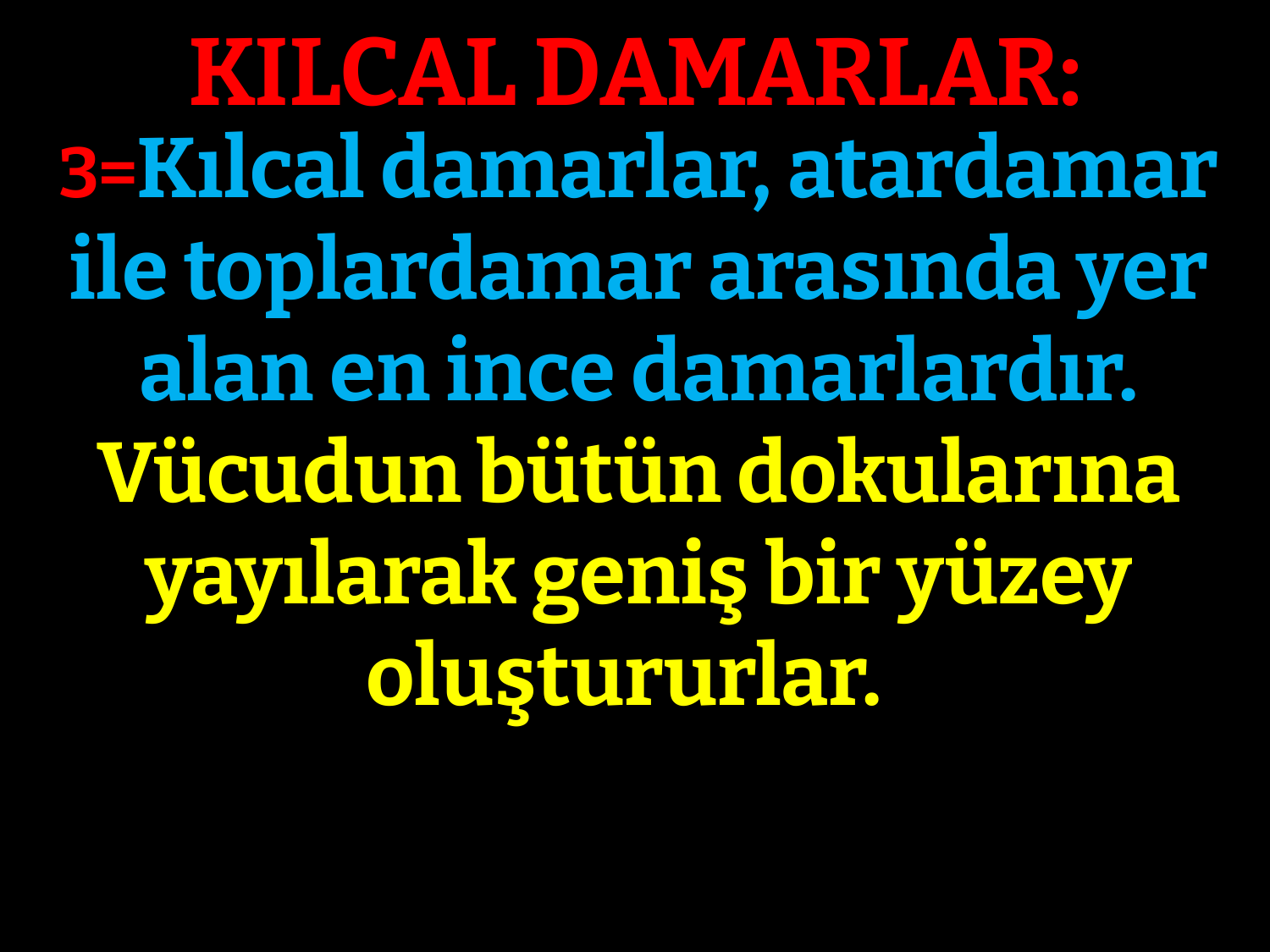

KILCAL DAMARLAR:
3=Kılcal damarlar, atardamar ile toplardamar arasında yer alan en ince damarlardır. Vücudun bütün dokularına yayılarak geniş bir yüzey oluştururlar.
#